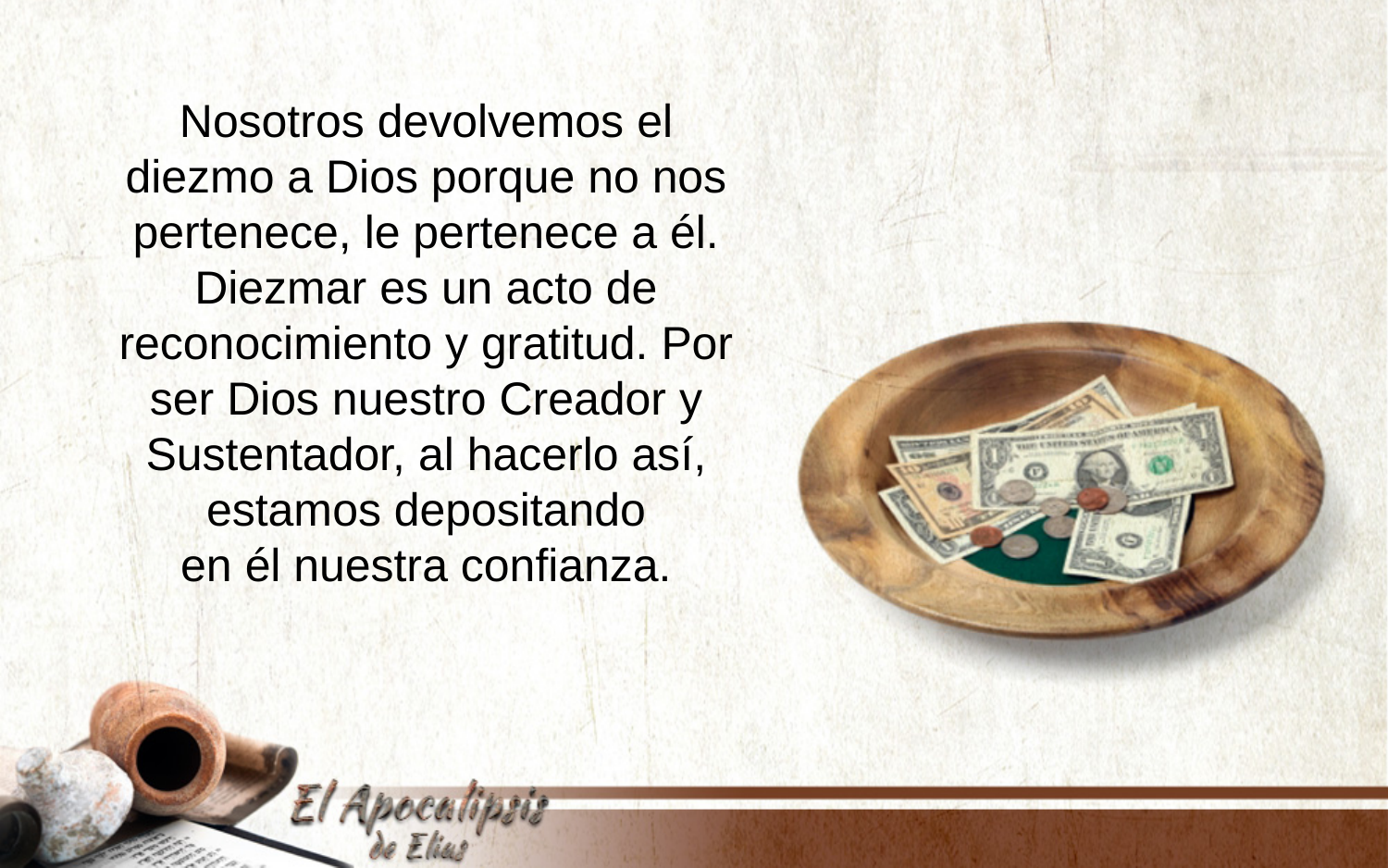

Nosotros devolvemos el diezmo a Dios porque no nos pertenece, le pertenece a él. Diezmar es un acto de reconocimiento y gratitud. Por
ser Dios nuestro Creador y Sustentador, al hacerlo así, estamos depositando
en él nuestra confianza.